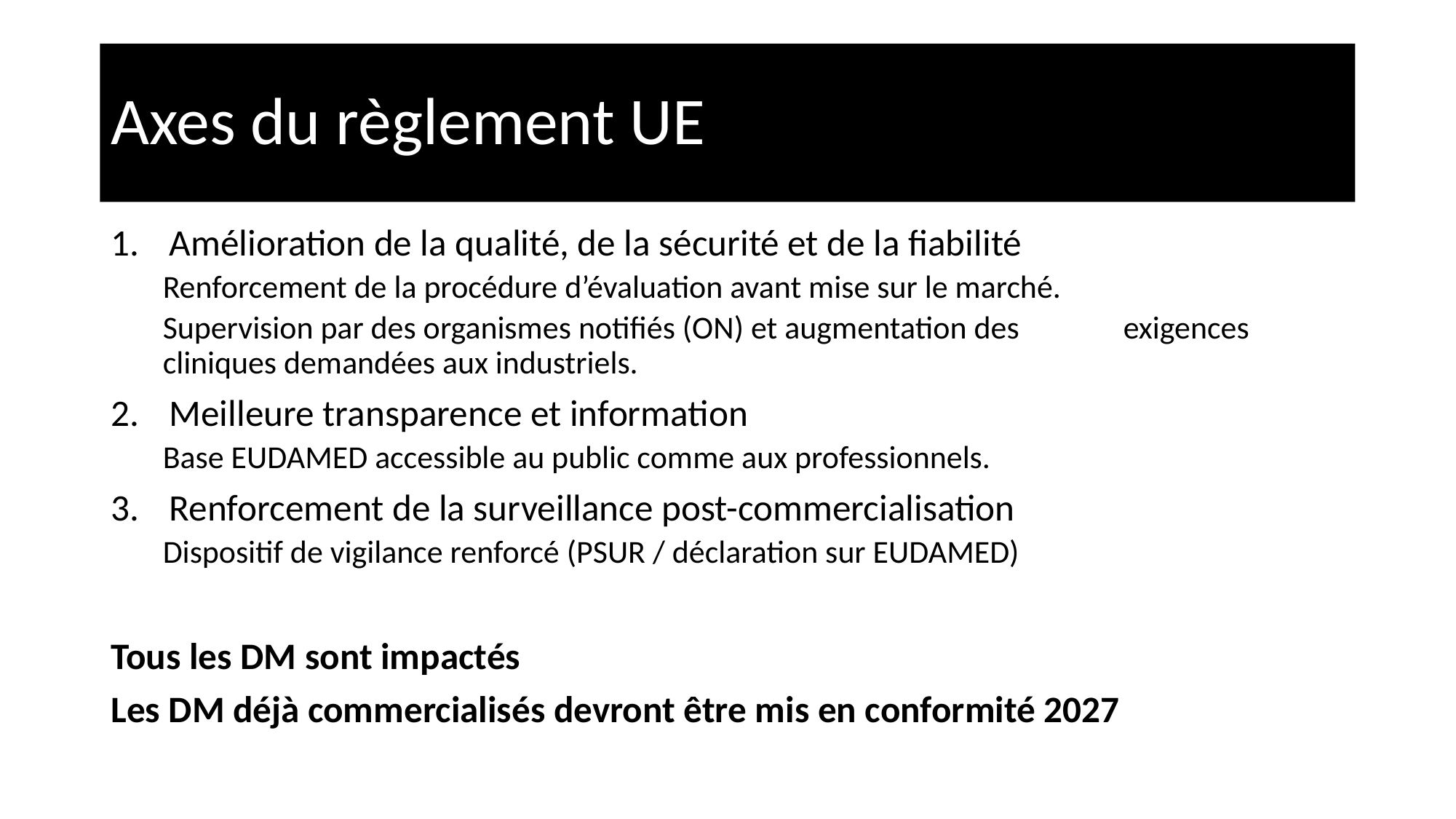

# Axes du règlement UE
Amélioration de la qualité, de la sécurité et de la fiabilité
Renforcement de la procédure d’évaluation avant mise sur le marché.
Supervision par des organismes notifiés (ON) et augmentation des 	exigences cliniques demandées aux industriels.
Meilleure transparence et information
Base EUDAMED accessible au public comme aux professionnels.
Renforcement de la surveillance post-commercialisation
Dispositif de vigilance renforcé (PSUR / déclaration sur EUDAMED)

Tous les DM sont impactés
Les DM déjà commercialisés devront être mis en conformité 2027